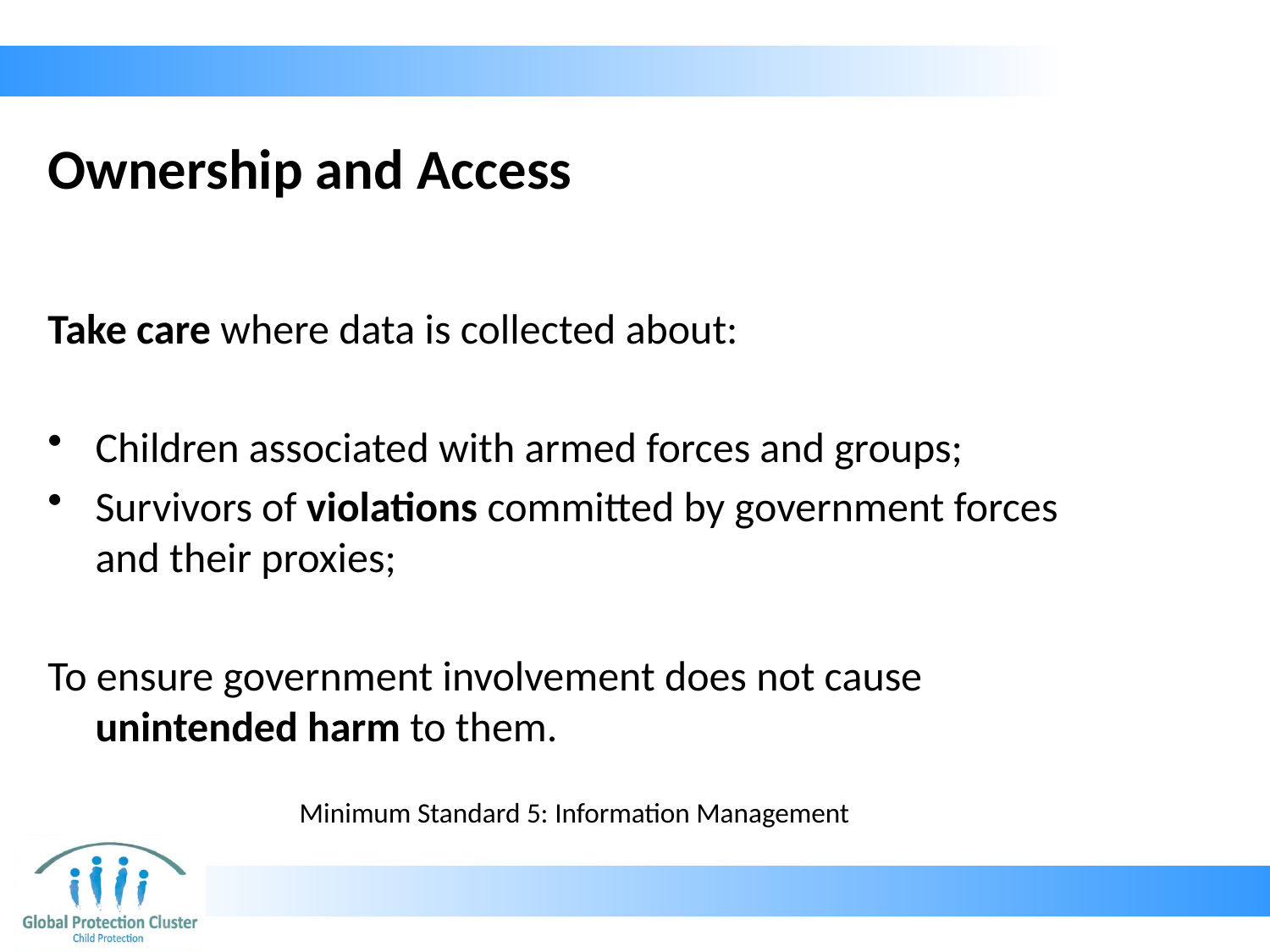

# Ownership and Access

Take care where data is collected about:

Children associated with armed forces and groups;
Survivors of violations committed by government forces and their proxies;

To ensure government involvement does not cause unintended harm to them.

Minimum Standard 5: Information Management